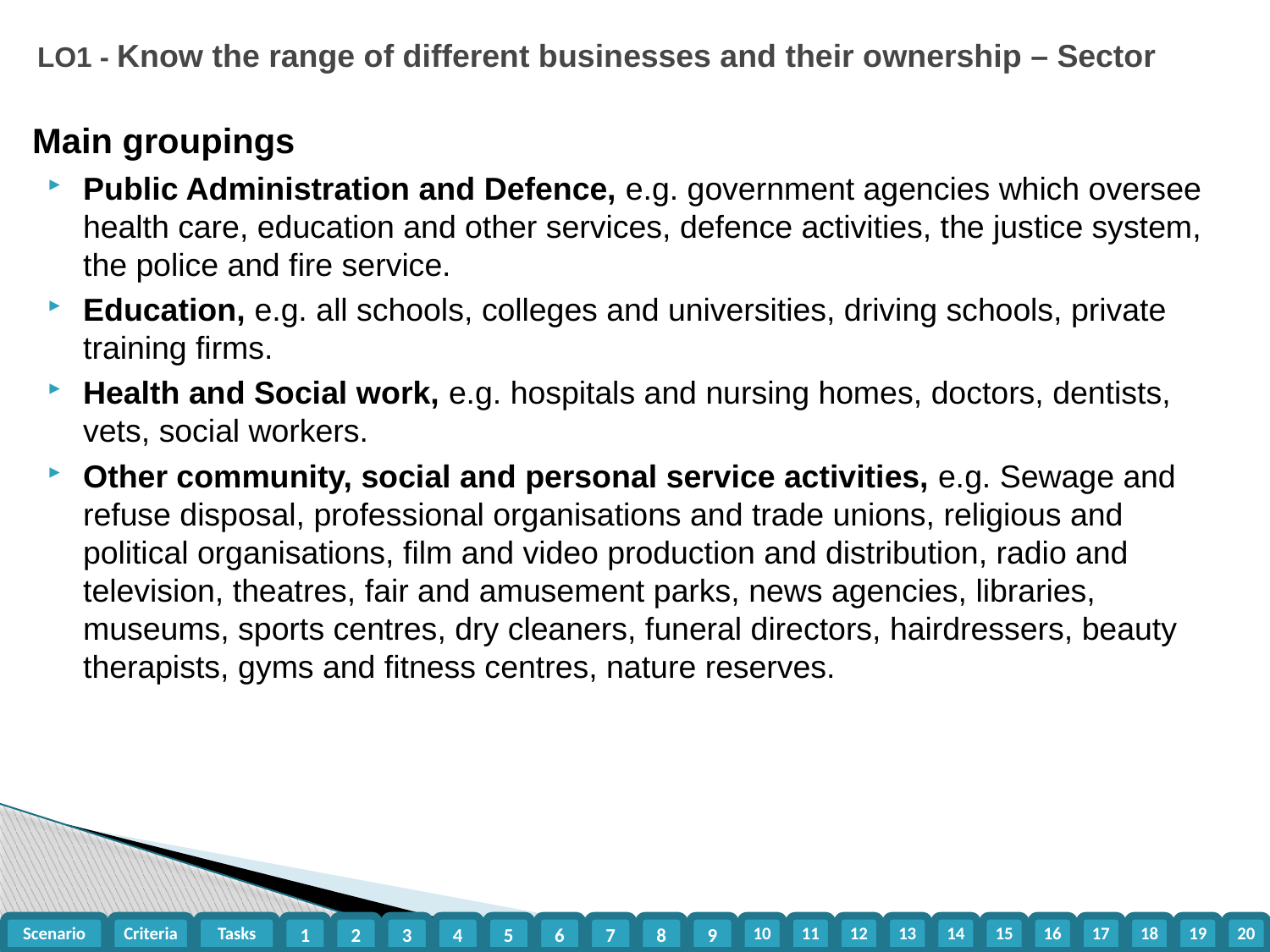

LO1 - Know the range of different businesses and their ownership – Sector
Main groupings
Public Administration and Defence, e.g. government agencies which oversee health care, education and other services, defence activities, the justice system, the police and fire service.
Education, e.g. all schools, colleges and universities, driving schools, private training firms.
Health and Social work, e.g. hospitals and nursing homes, doctors, dentists, vets, social workers.
Other community, social and personal service activities, e.g. Sewage and refuse disposal, professional organisations and trade unions, religious and political organisations, film and video production and distribution, radio and television, theatres, fair and amusement parks, news agencies, libraries, museums, sports centres, dry cleaners, funeral directors, hairdressers, beauty therapists, gyms and fitness centres, nature reserves.